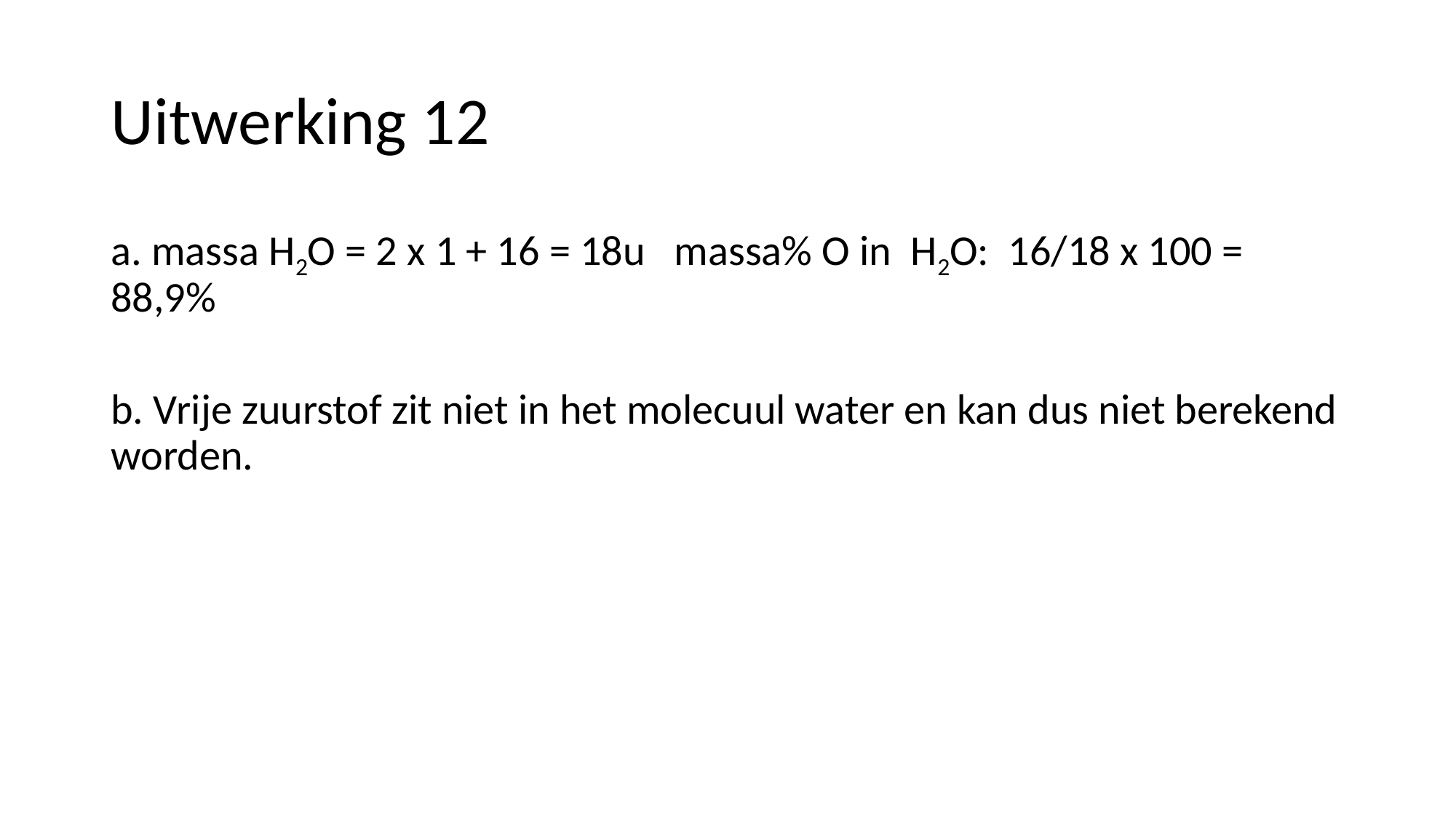

# Uitwerking 12
a. massa H2O = 2 x 1 + 16 = 18u   massa% O in  H2O:  16/18 x 100 = 88,9%
b. Vrije zuurstof zit niet in het molecuul water en kan dus niet berekend worden.